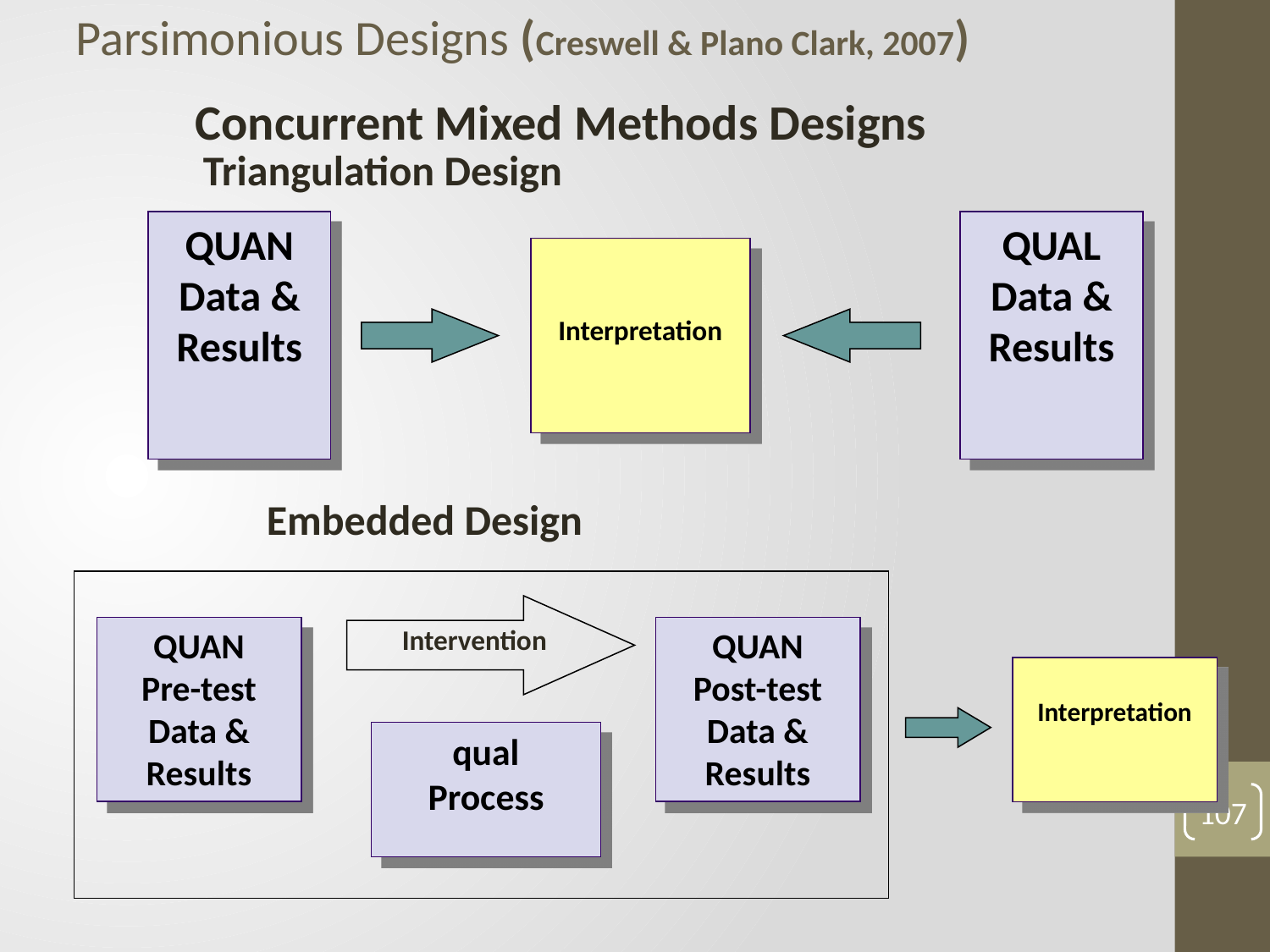

Parsimonious Designs (Creswell & Plano Clark, 2007)
#
Concurrent Mixed Methods Designs
Triangulation Design
QUAN
Data & Results
QUAL
Data & Results

Interpretation

Embedded Design

Intervention
QUAN
Pre-test Data & Results
QUAN
Post-test Data & Results
Interpretation

qual
Process
107